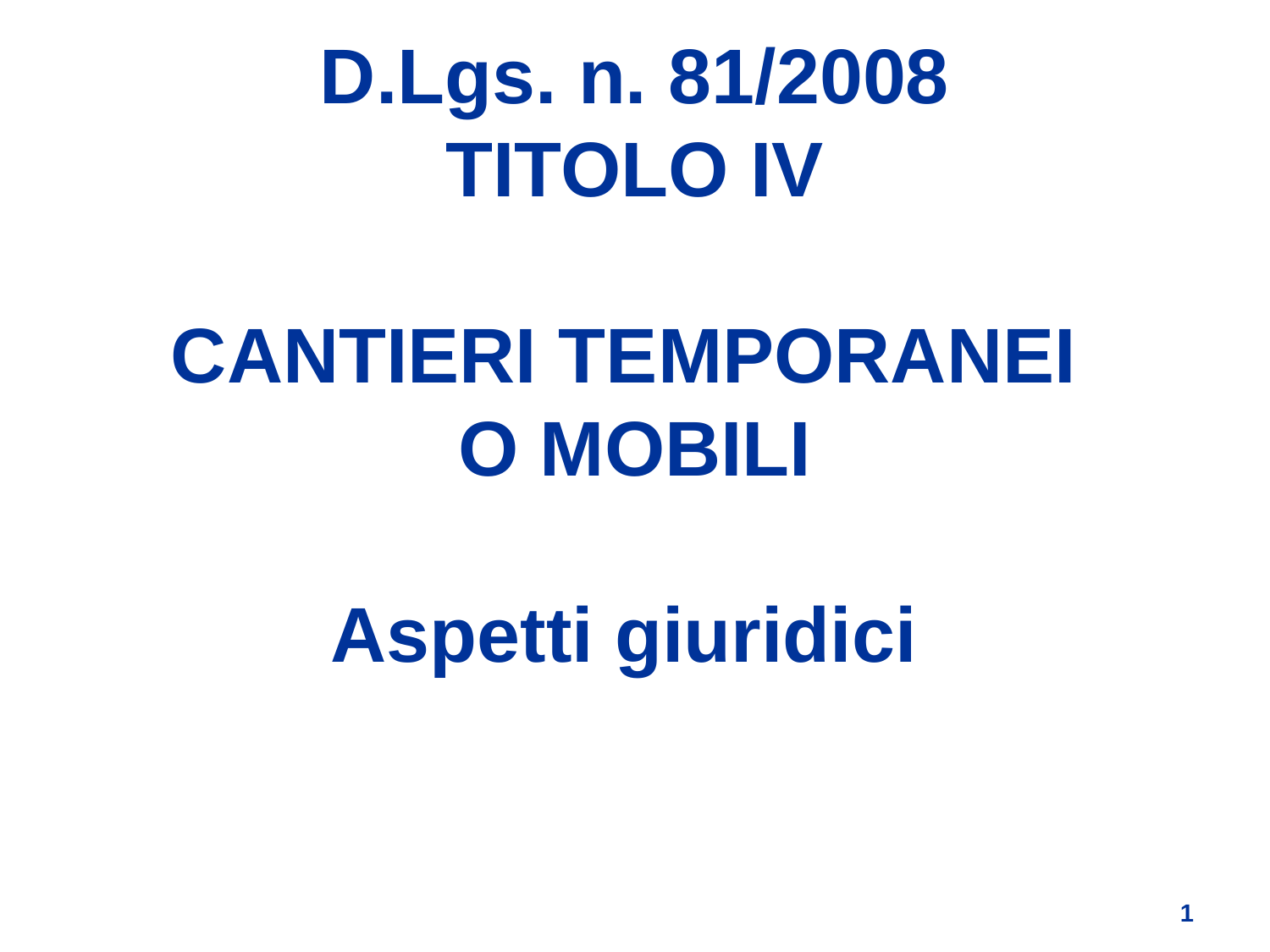

# D.Lgs. n. 81/2008 TITOLO IV CANTIERI TEMPORANEI O MOBILI Aspetti giuridici

1